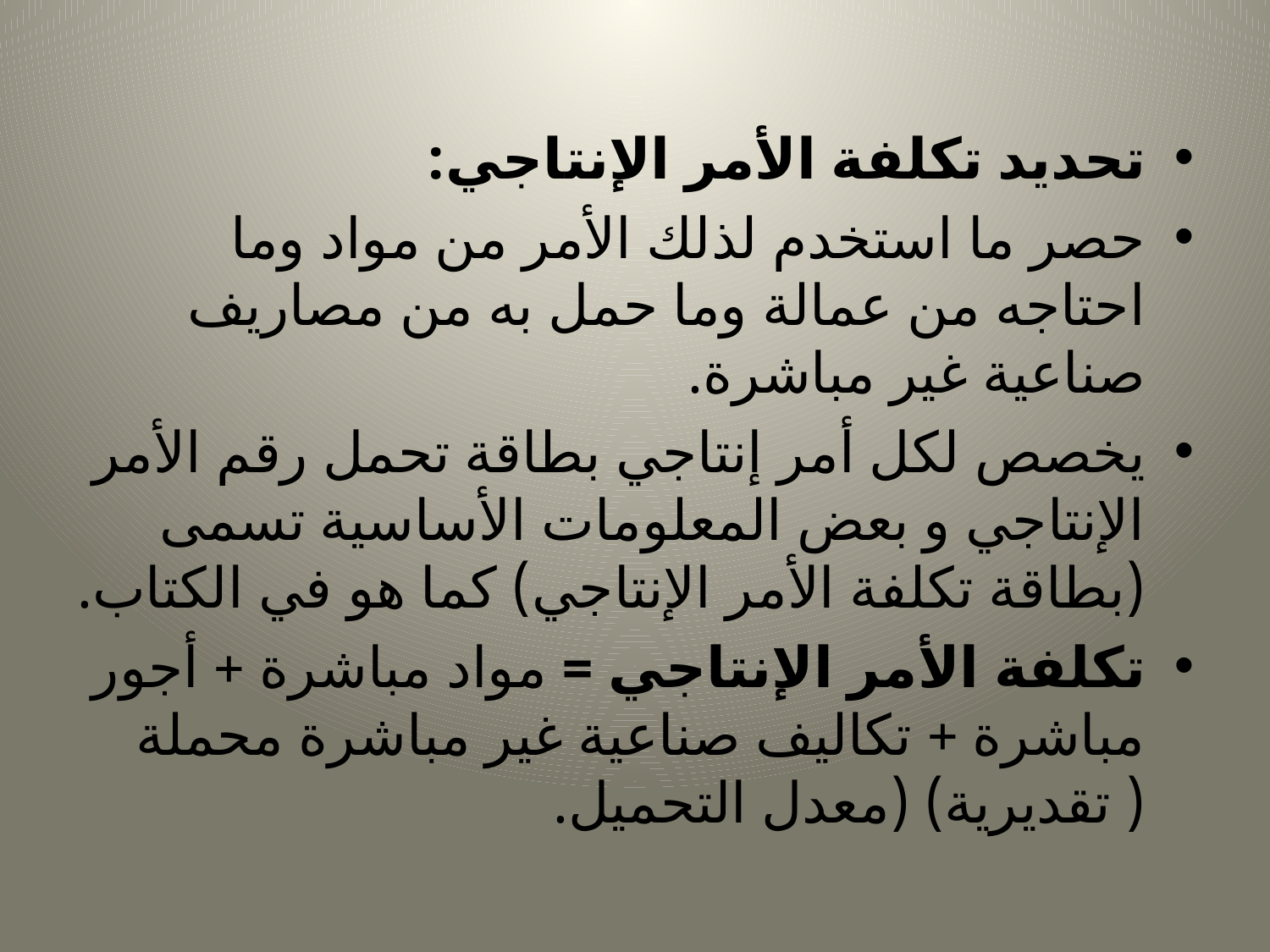

#
تحديد تكلفة الأمر الإنتاجي:
حصر ما استخدم لذلك الأمر من مواد وما احتاجه من عمالة وما حمل به من مصاريف صناعية غير مباشرة.
يخصص لكل أمر إنتاجي بطاقة تحمل رقم الأمر الإنتاجي و بعض المعلومات الأساسية تسمى (بطاقة تكلفة الأمر الإنتاجي) كما هو في الكتاب.
تكلفة الأمر الإنتاجي = مواد مباشرة + أجور مباشرة + تكاليف صناعية غير مباشرة محملة ( تقديرية) (معدل التحميل.